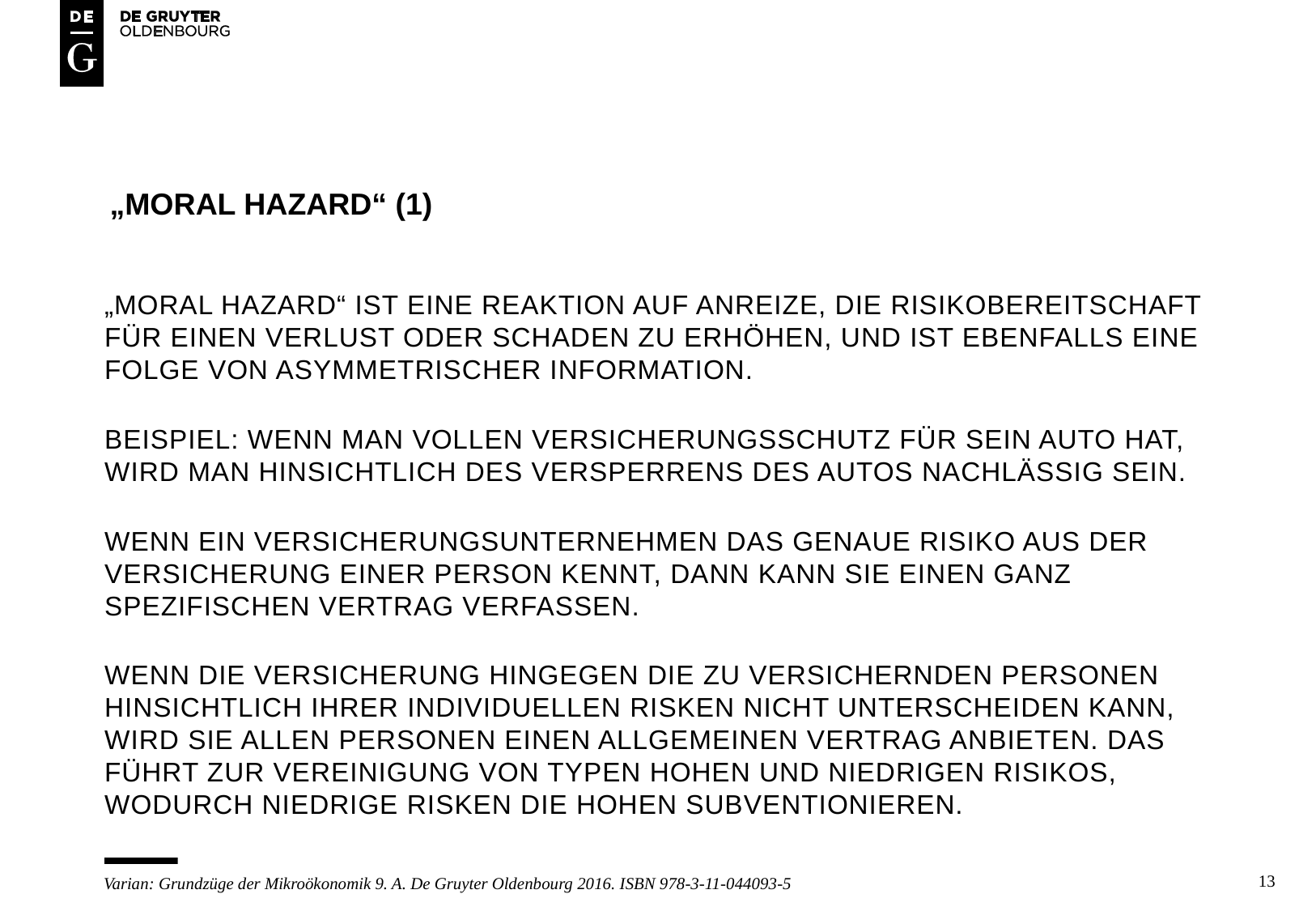

# „Moral hazard“ (1)
„MORAL HAZARD“ IST EINE REAKTION AUF ANREIZE, die risikobereitschaft für einen verlust oder schaden zu erhöhen, und ist ebenfalls eine folge von asymmetrischer information.
Beispiel: wenn man vollen versicherungsschutz für sein auto hat, wird man hinsichtlich des versperrens des autos nachlässig sein.
Wenn ein versicherungsunternehmen das genaue risiko aus der versicherung einer person kennt, dann kann sie einen ganz spezifischen vertrag verfassen.
Wenn die versicherung hingegen die zu versichernden personen hinsichtlich ihrer individuellen risken nicht unterscheiden kann, wird sie allen personen einen allgemeinen vertrag anbieten. Das führt zur vereinigung von Typen hohen und niedrigen risikos, wodurch niedrige risken die hohen subventionieren.

13
Varian: Grundzüge der Mikroökonomik 9. A. De Gruyter Oldenbourg 2016. ISBN 978-3-11-044093-5